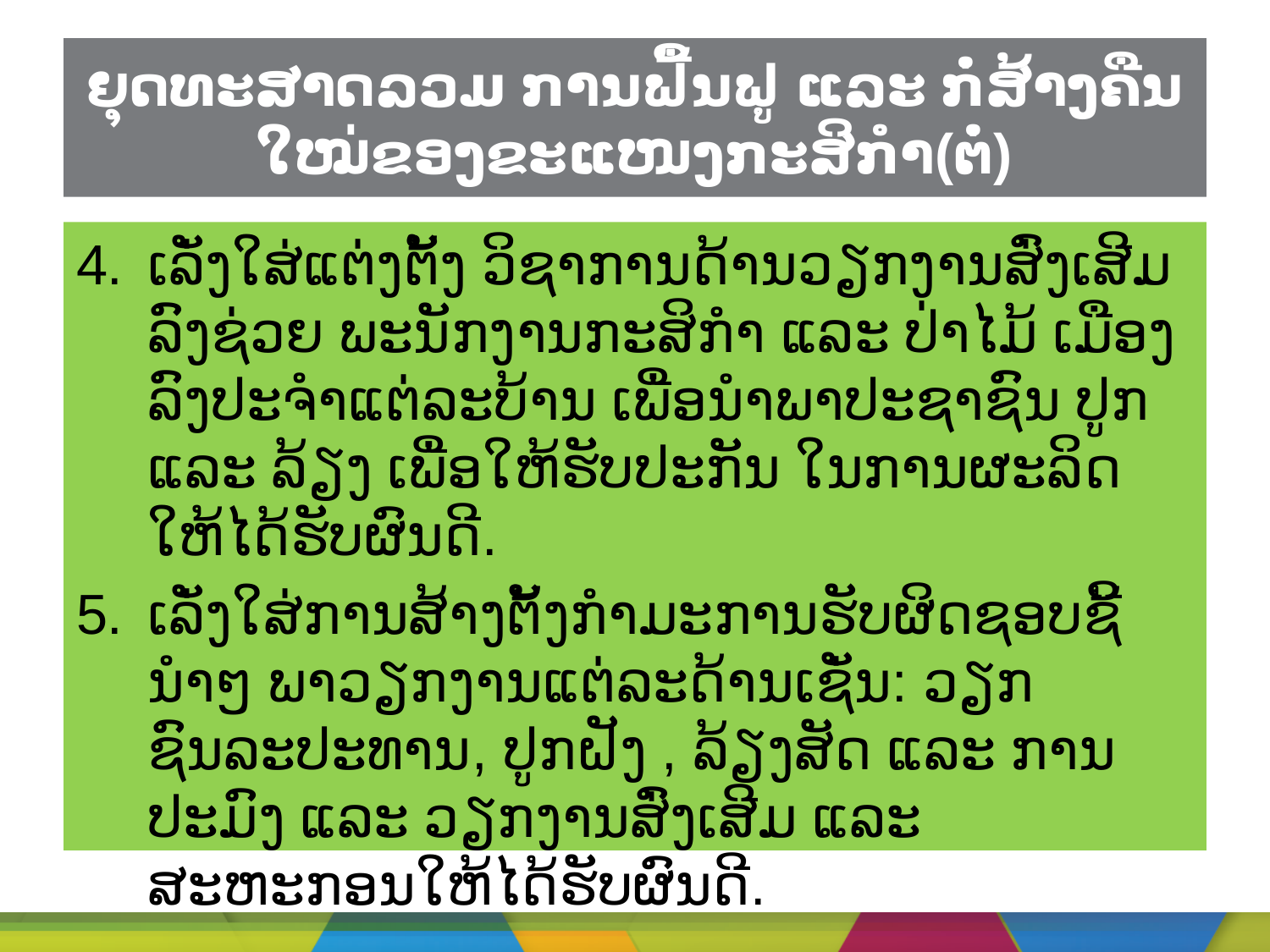

# ຍຸດທະສາດລວມ ການຟື້ນຟູ ແລະ ກໍ່ສ້າງຄືນໃໝ່ຂອງຂະແໜງກະສິກໍາ(ຕໍ່)
ເລັ່ງໃສ່ແຕ່ງຕັ້ງ ວິຊາການດ້ານວຽກງານສົ່ງເສີມ ລົງຊ່ວຍ ພະນັກງານກະສິກຳ ແລະ ປ່າໄມ້ ເມືອງ ລົງປະຈຳແຕ່ລະບ້ານ ເພື່ອນຳພາປະຊາຊົນ ປູກ ແລະ ລ້ຽງ ເພື່ອໃຫ້ຮັບປະກັນ ໃນການຜະລິດໃຫ້ໄດ້ຮັບຜົນດີ.
ເລັ່ງໃສ່ການສ້າງຕັ້ງກຳມະການຮັບຜິດຊອບຊີ້ນຳໆ ພາວຽກງານແຕ່ລະດ້ານເຊັ່ນ: ວຽກຊົນລະປະທານ, ປູກຝັງ , ລ້ຽງສັດ ແລະ ການປະມົງ ແລະ ວຽກງານສົ່ງເສີມ ແລະ ສະຫະກອນໃຫ້ໄດ້ຮັບຜົນດີ.